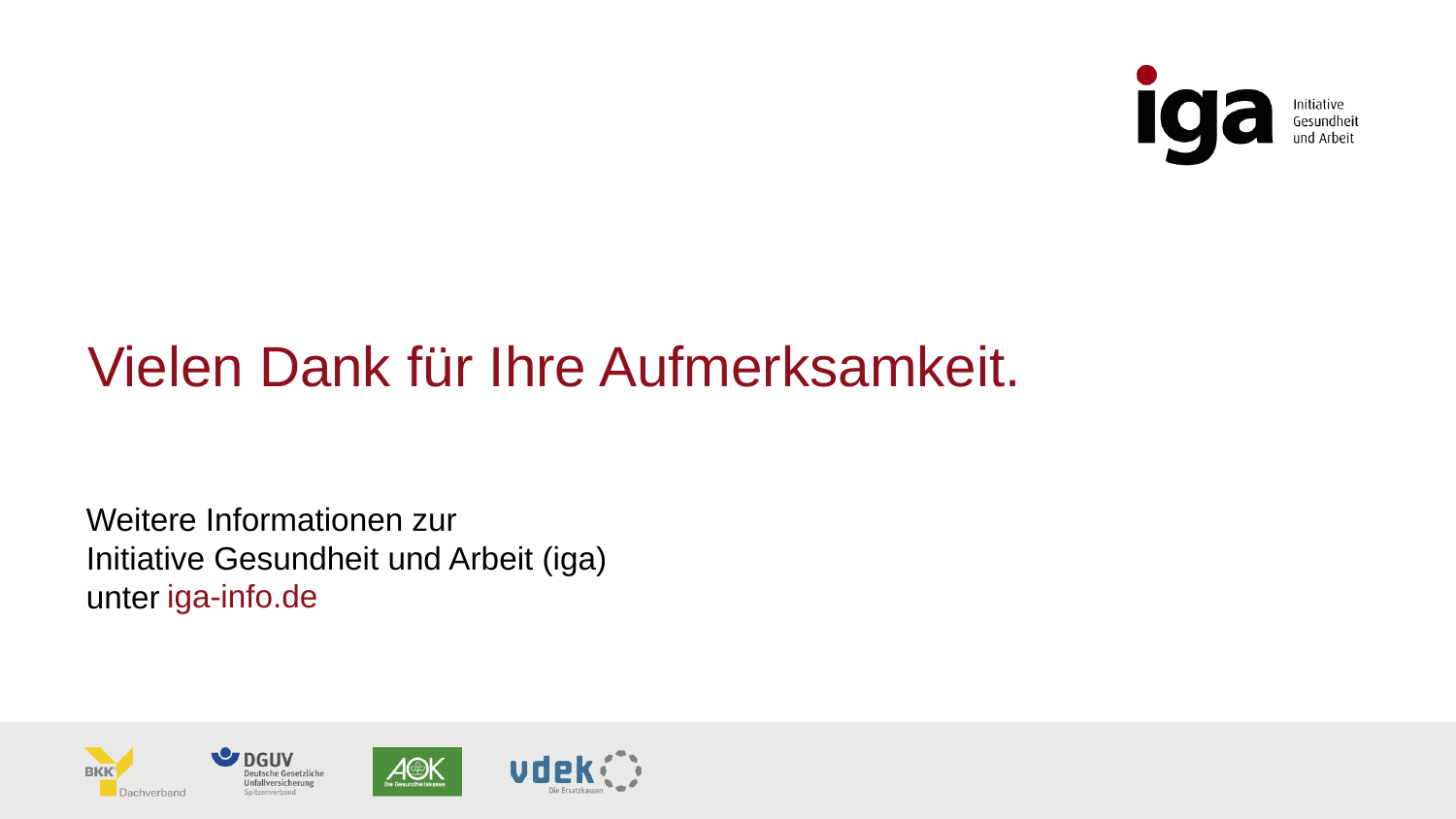

Vielen Dank für Ihre Aufmerksamkeit.
Weitere Informationen zur
Initiative Gesundheit und Arbeit (iga)
unter
iga-info.de